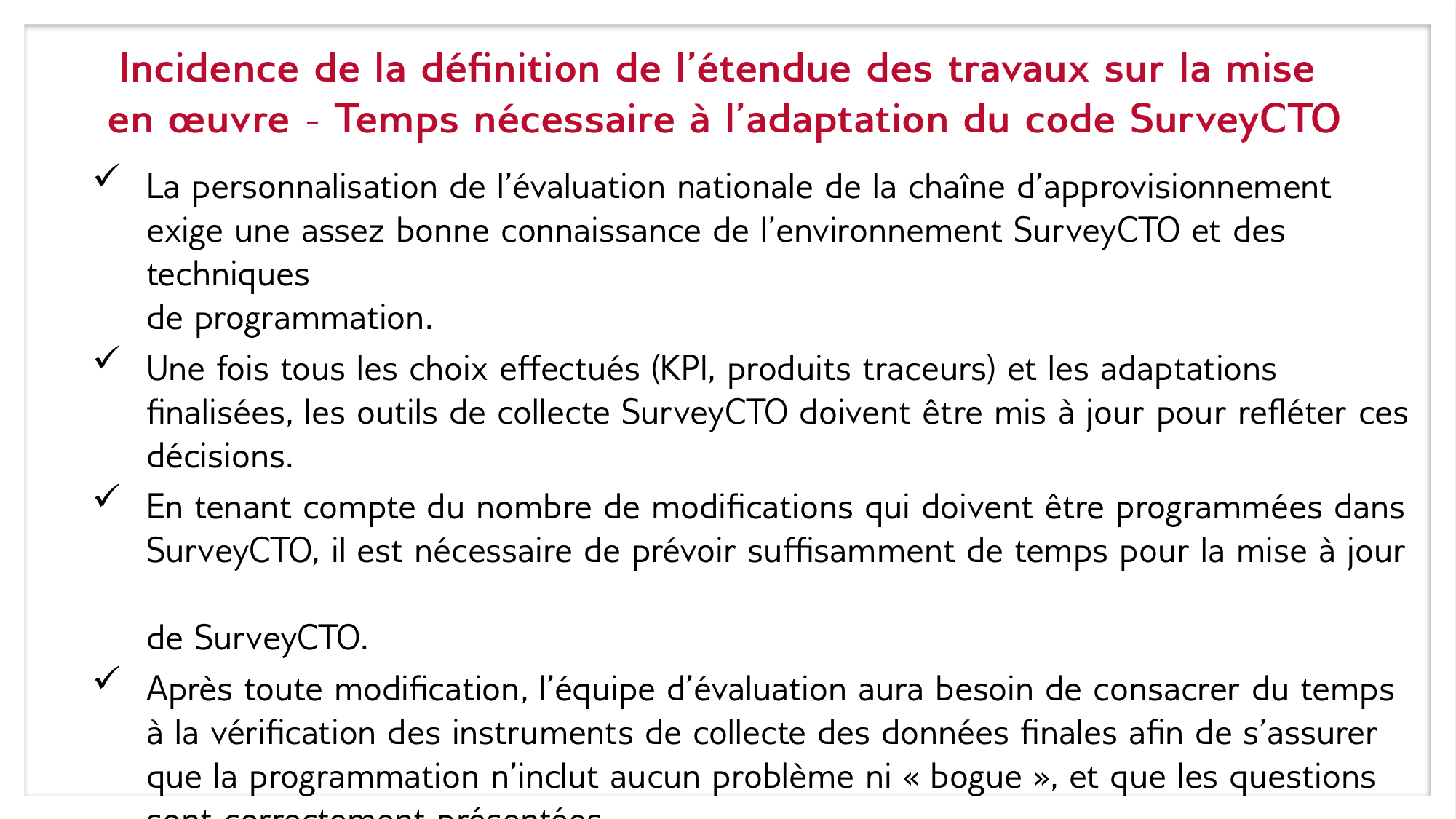

# Incidence de la définition de l’étendue des travaux sur la mise en œuvre - Temps nécessaire à l’adaptation du code SurveyCTO
La personnalisation de l’évaluation nationale de la chaîne d’approvisionnement exige une assez bonne connaissance de l’environnement SurveyCTO et des techniques
de programmation.
Une fois tous les choix effectués (KPI, produits traceurs) et les adaptations finalisées, les outils de collecte SurveyCTO doivent être mis à jour pour refléter ces décisions.
En tenant compte du nombre de modifications qui doivent être programmées dans SurveyCTO, il est nécessaire de prévoir suffisamment de temps pour la mise à jour
de SurveyCTO.
Après toute modification, l’équipe d’évaluation aura besoin de consacrer du temps
à la vérification des instruments de collecte des données finales afin de s’assurer
que la programmation n’inclut aucun problème ni « bogue », et que les questions sont correctement présentées.